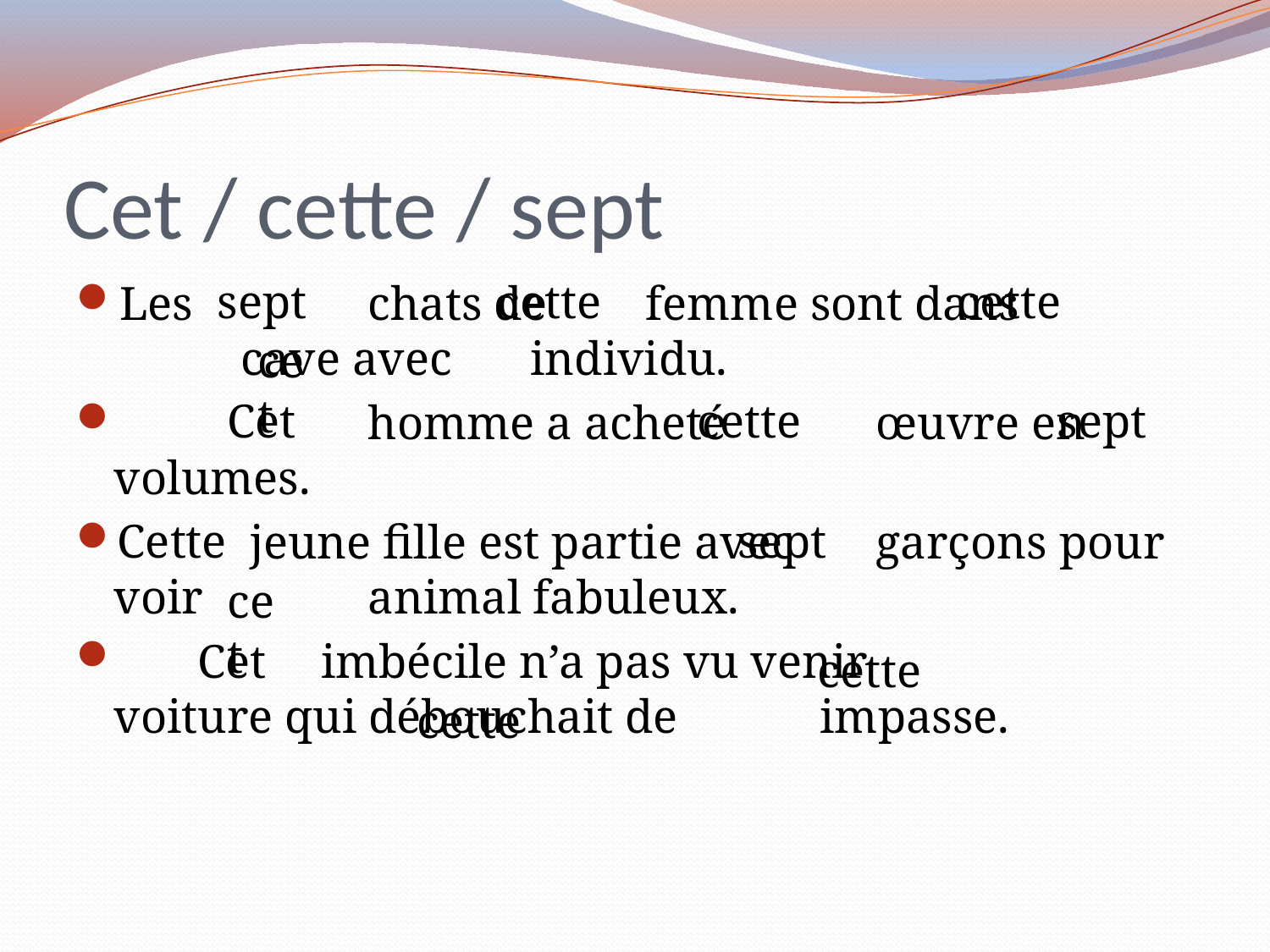

# Cet / cette / sept
sept
cette
cette
Les 		chats de 	  femme sont dans 		cave avec 	   individu.
 		homme a acheté 		œuvre en 	volumes.
           jeune fille est partie avec 	garçons pour voir 		animal fabuleux.
                 imbécile n’a pas vu venir 	         voiture qui débouchait de            impasse.

cet
Cet
cette
sept
Cette
sept
cet
Cet
cette
cette